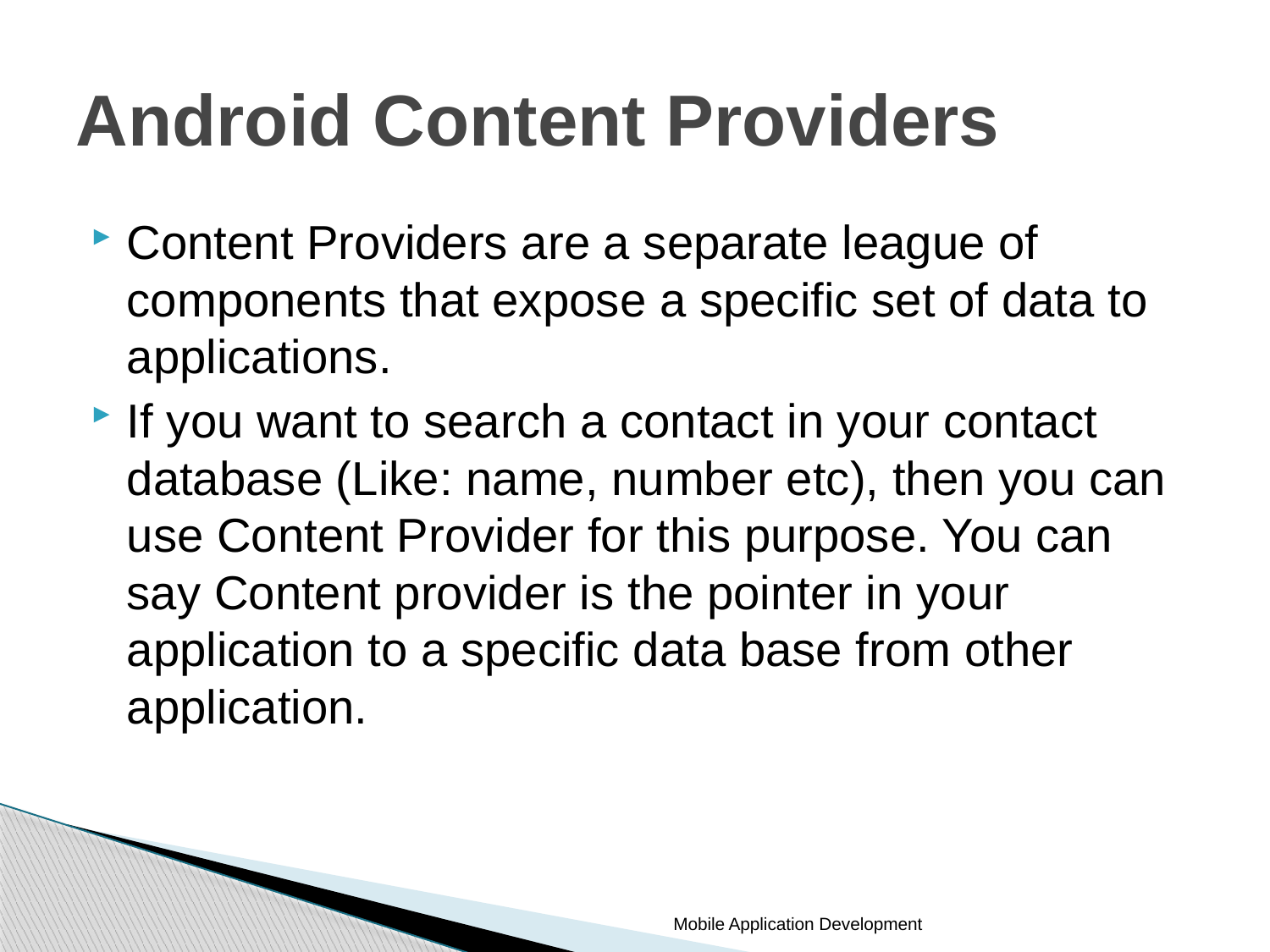

# Android Content Providers
Content Providers are a separate league of components that expose a specific set of data to applications.
If you want to search a contact in your contact database (Like: name, number etc), then you can use Content Provider for this purpose. You can say Content provider is the pointer in your application to a specific data base from other application.
Mobile Application Development